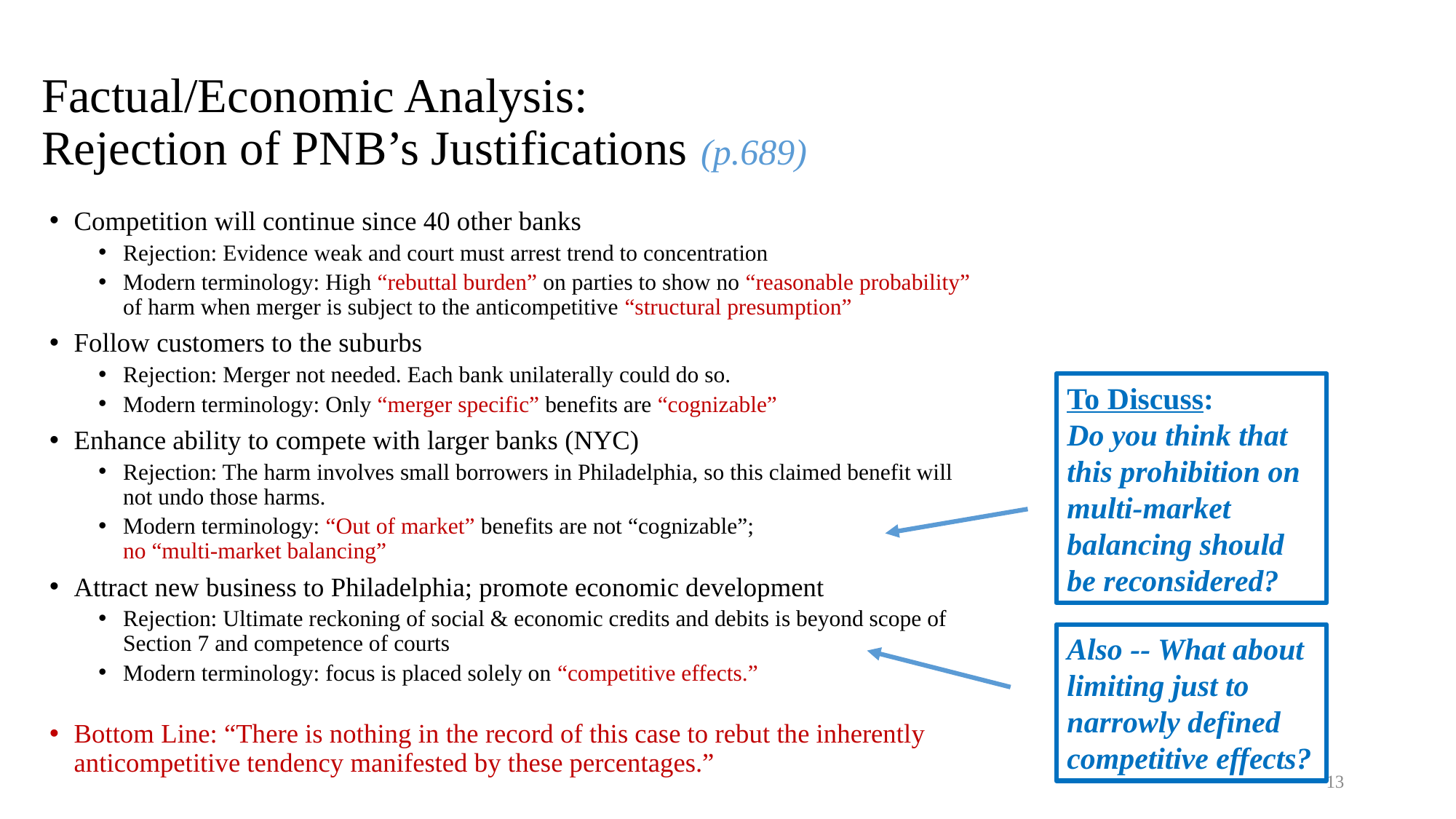

# Factual/Economic Analysis: Rejection of PNB’s Justifications (p.689)
Competition will continue since 40 other banks
Rejection: Evidence weak and court must arrest trend to concentration
Modern terminology: High “rebuttal burden” on parties to show no “reasonable probability” of harm when merger is subject to the anticompetitive “structural presumption”
Follow customers to the suburbs
Rejection: Merger not needed. Each bank unilaterally could do so.
Modern terminology: Only “merger specific” benefits are “cognizable”
Enhance ability to compete with larger banks (NYC)
Rejection: The harm involves small borrowers in Philadelphia, so this claimed benefit will not undo those harms.
Modern terminology: “Out of market” benefits are not “cognizable”;
no “multi-market balancing”
Attract new business to Philadelphia; promote economic development
Rejection: Ultimate reckoning of social & economic credits and debits is beyond scope of Section 7 and competence of courts
Modern terminology: focus is placed solely on “competitive effects.”
Bottom Line: “There is nothing in the record of this case to rebut the inherently anticompetitive tendency manifested by these percentages.”

To Discuss:
Do you think that this prohibition on multi-market balancing should be reconsidered?
Also -- What about limiting just to narrowly defined competitive effects?
13